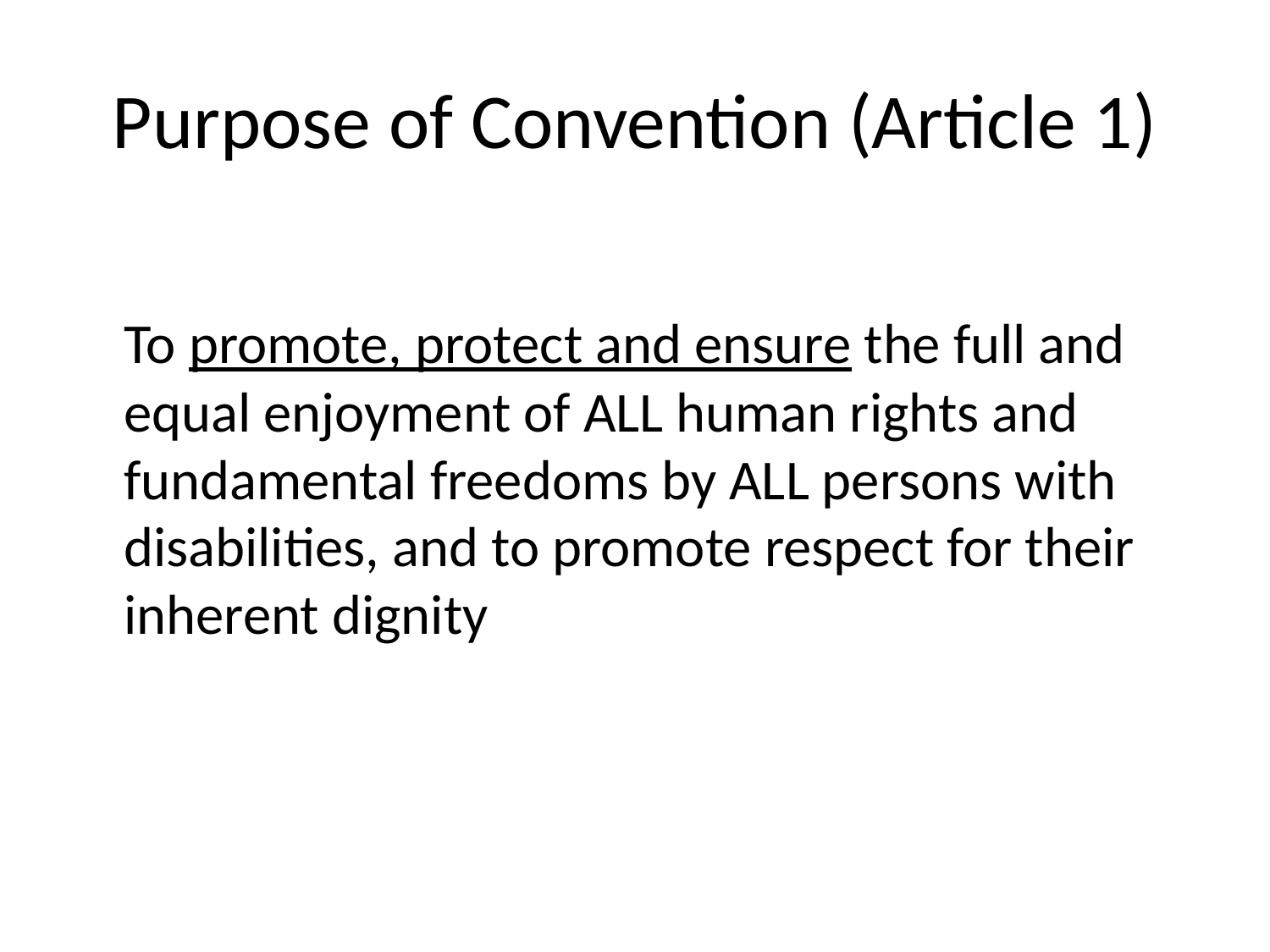

# Purpose of Convention (Article 1)

	To promote, protect and ensure the full and equal enjoyment of ALL human rights and fundamental freedoms by ALL persons with disabilities, and to promote respect for their inherent dignity